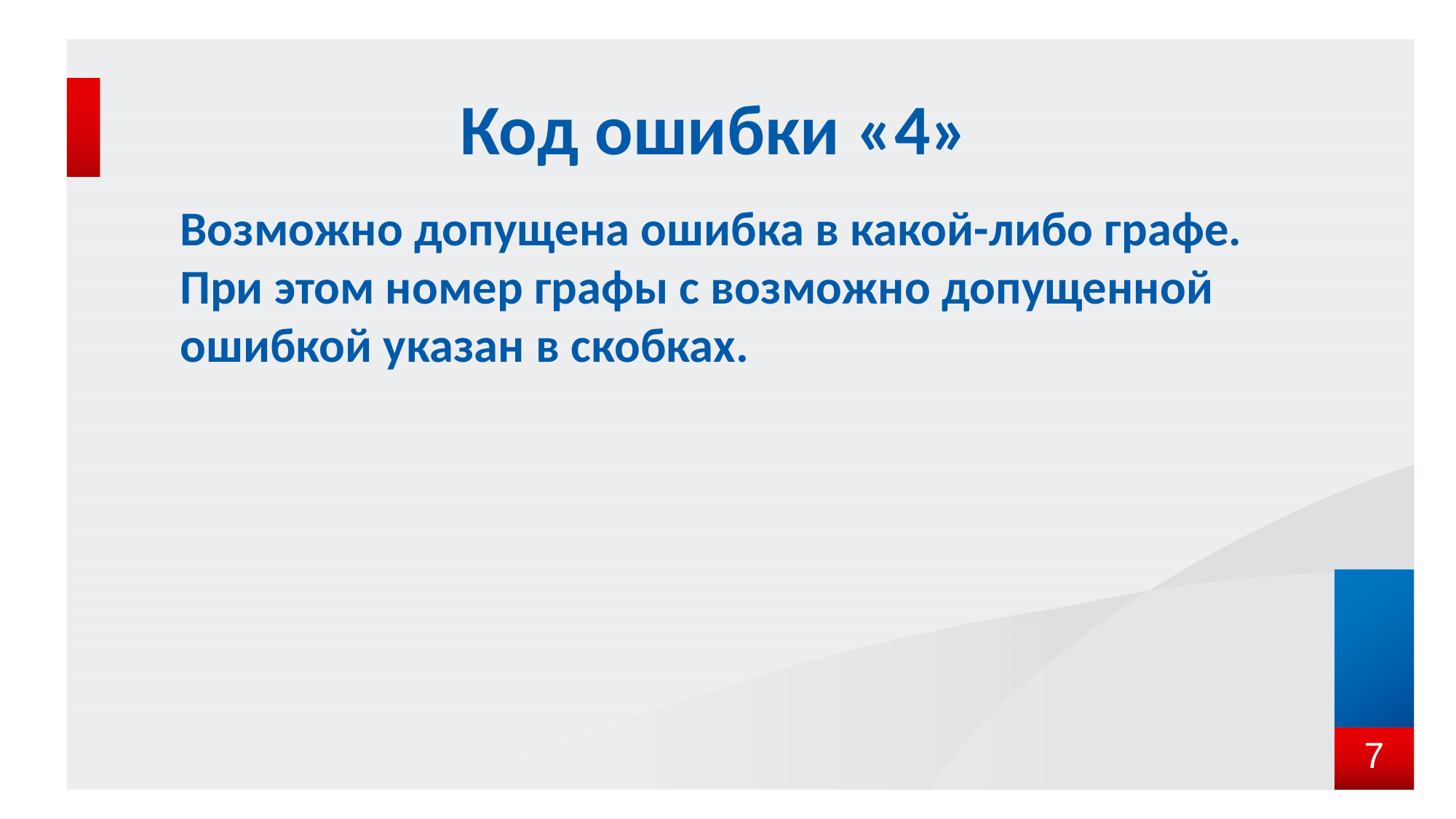

# Код ошибки «4»
Возможно допущена ошибка в какой-либо графе. При этом номер графы с возможно допущенной ошибкой указан в скобках.
7